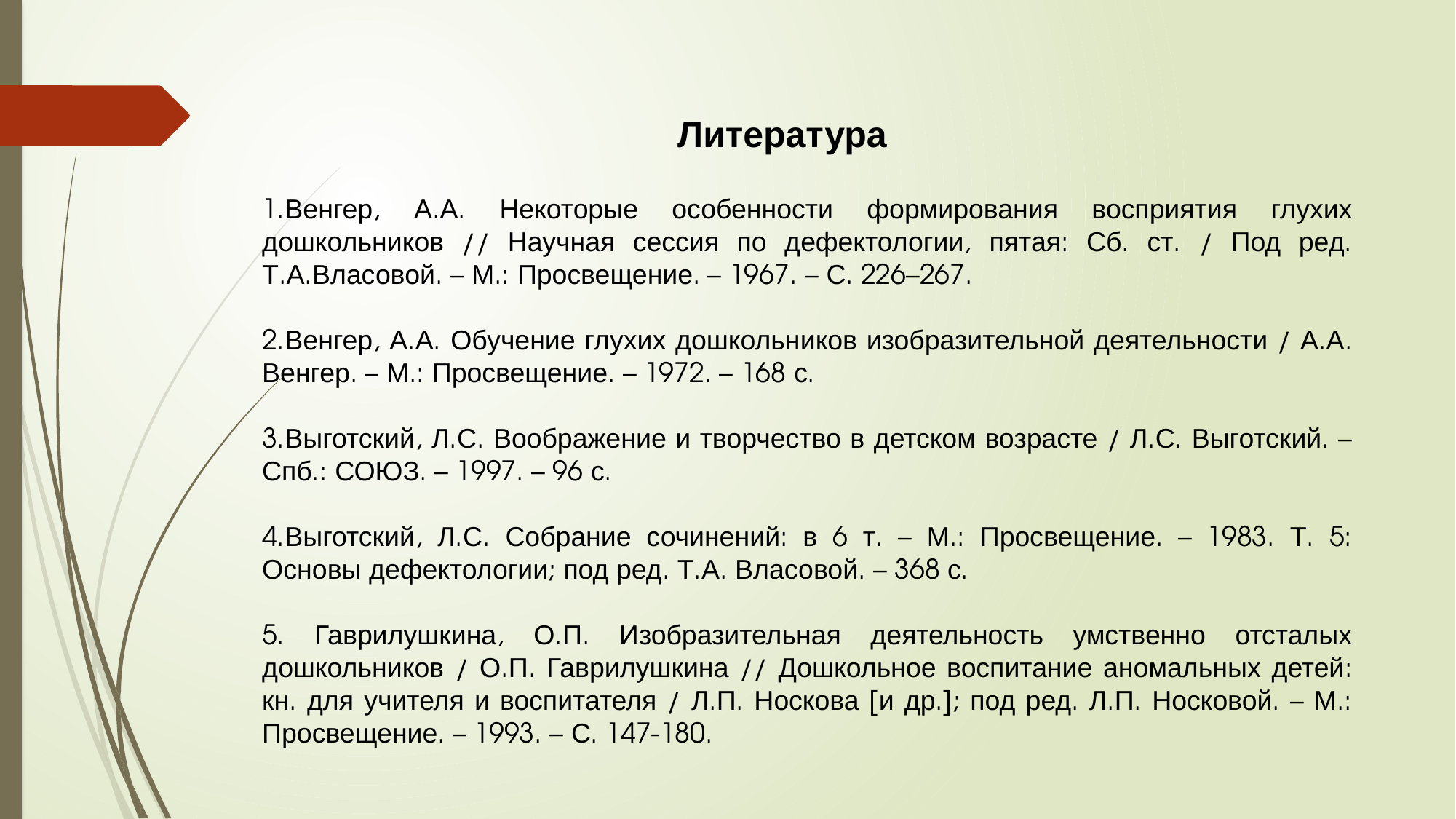

Литература
1.Венгер, А.А. Некоторые особенности формирования восприятия глухих дошкольников // Научная сессия по дефектологии, пятая: Сб. ст. / Под ред. Т.А.Власовой. – М.: Просвещение. – 1967. – С. 226–267.

2.Венгер, А.А. Обучение глухих дошкольников изобразительной деятельности / А.А. Венгер. – М.: Просвещение. – 1972. – 168 с.

3.Выготский, Л.С. Воображение и творчество в детском возрасте / Л.С. Выготский. – Спб.: СОЮЗ. – 1997. – 96 с.

4.Выготский, Л.С. Собрание сочинений: в 6 т. – М.: Просвещение. – 1983. Т. 5: Основы дефектологии; под ред. Т.А. Власовой. – 368 с.

5. Гаврилушкина, О.П. Изобразительная деятельность умственно отсталых дошкольников / О.П. Гаврилушкина // Дошкольное воспитание аномальных детей: кн. для учителя и воспитателя / Л.П. Носкова [и др.]; под ред. Л.П. Носковой. – М.: Просвещение. – 1993. – С. 147-180.